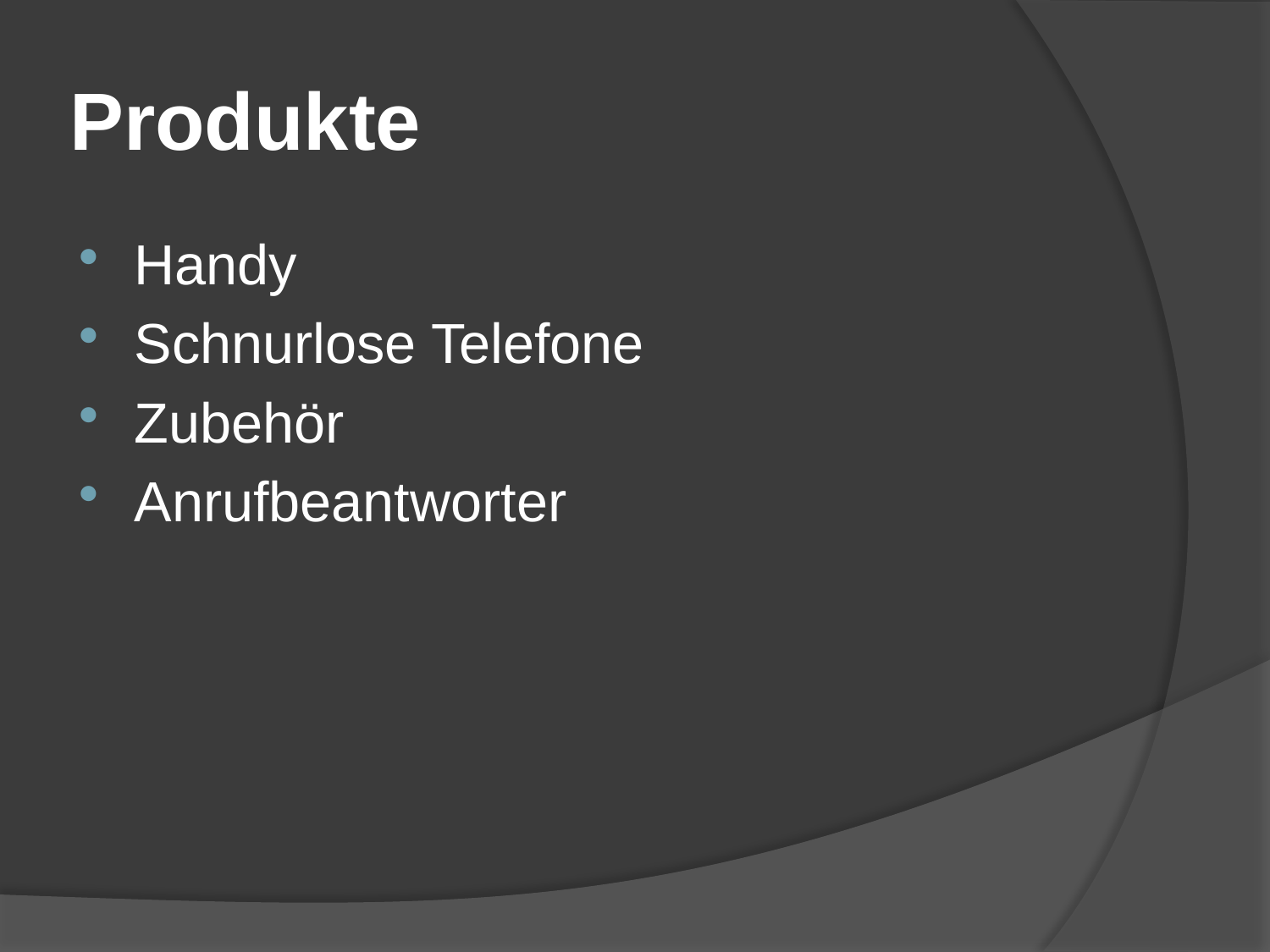

# Produkte
Handy
Schnurlose Telefone
Zubehör
Anrufbeantworter